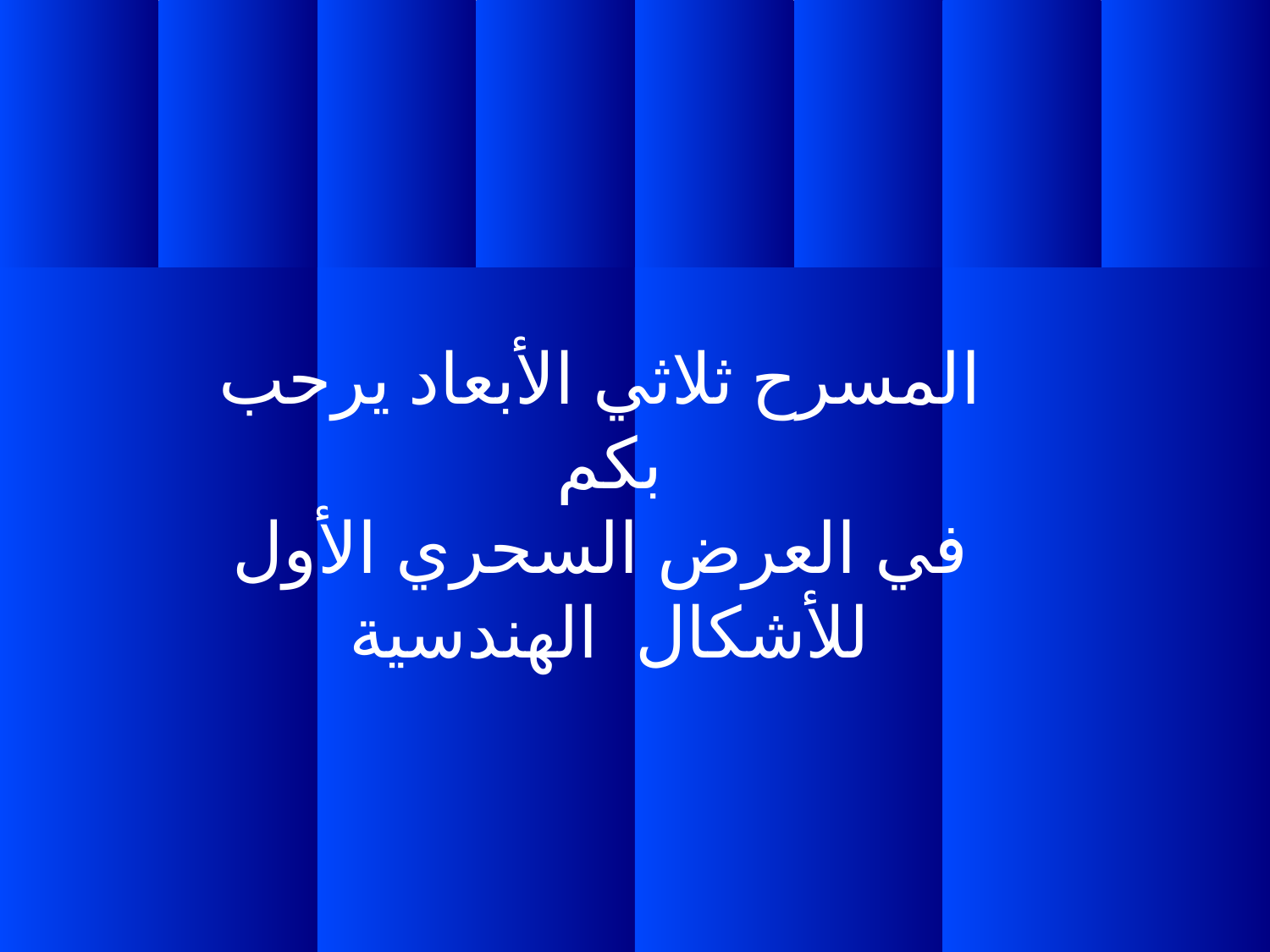

المسرح ثلاثي الأبعاد يرحب بكم
في العرض السحري الأول
للأشكال  الهندسية